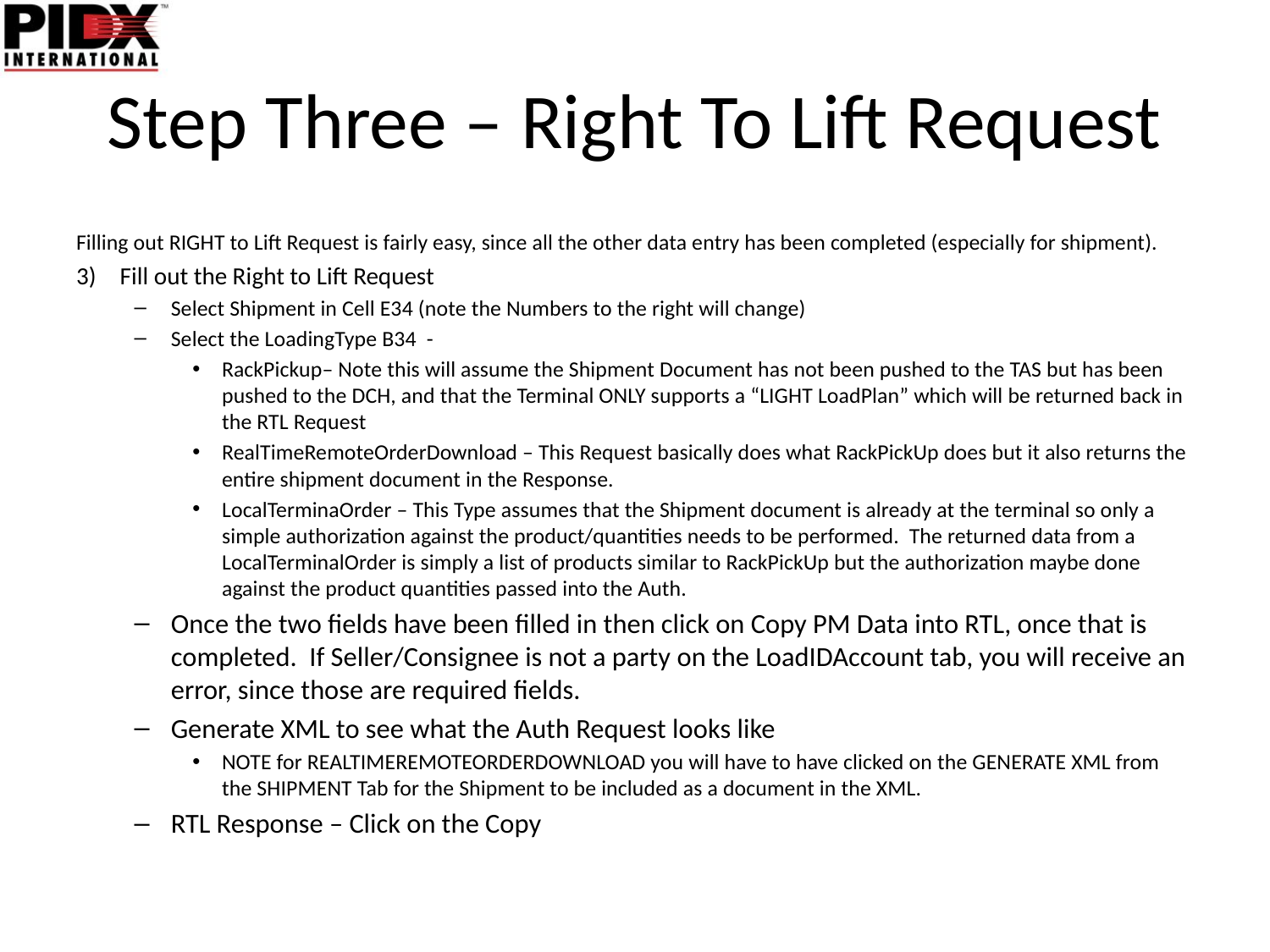

# Step Three – Right To Lift Request
Filling out RIGHT to Lift Request is fairly easy, since all the other data entry has been completed (especially for shipment).
Fill out the Right to Lift Request
Select Shipment in Cell E34 (note the Numbers to the right will change)
Select the LoadingType B34  -
RackPickup– Note this will assume the Shipment Document has not been pushed to the TAS but has been pushed to the DCH, and that the Terminal ONLY supports a “LIGHT LoadPlan” which will be returned back in the RTL Request
RealTimeRemoteOrderDownload – This Request basically does what RackPickUp does but it also returns the entire shipment document in the Response.
LocalTerminaOrder – This Type assumes that the Shipment document is already at the terminal so only a simple authorization against the product/quantities needs to be performed.  The returned data from a LocalTerminalOrder is simply a list of products similar to RackPickUp but the authorization maybe done against the product quantities passed into the Auth.
Once the two fields have been filled in then click on Copy PM Data into RTL, once that is completed.  If Seller/Consignee is not a party on the LoadIDAccount tab, you will receive an error, since those are required fields.
Generate XML to see what the Auth Request looks like
NOTE for REALTIMEREMOTEORDERDOWNLOAD you will have to have clicked on the GENERATE XML from the SHIPMENT Tab for the Shipment to be included as a document in the XML.
RTL Response – Click on the Copy